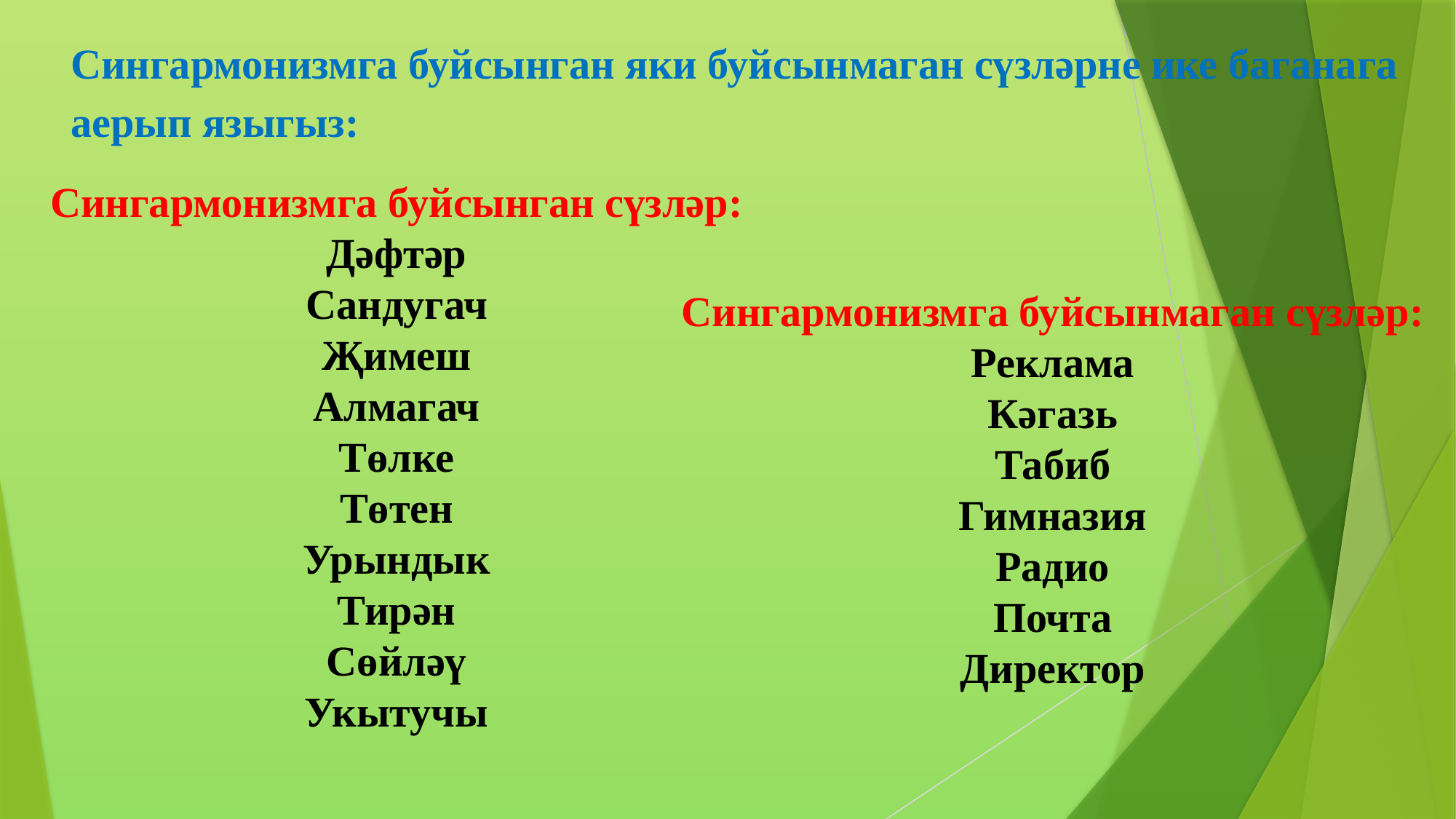

Сингармонизмга буйсынган яки буйсынмаган сүзләрне ике баганага аерып языгыз:
Сингармонизмга буйсынган сүзләр:
Дәфтәр
Сандугач
Җимеш
Алмагач
Төлке
Төтен
Урындык
Тирән
Сөйләү
Укытучы

Сингармонизмга буйсынмаган сүзләр:
Реклама
Кәгазь
Табиб
Гимназия
Радио
Почта
Директор